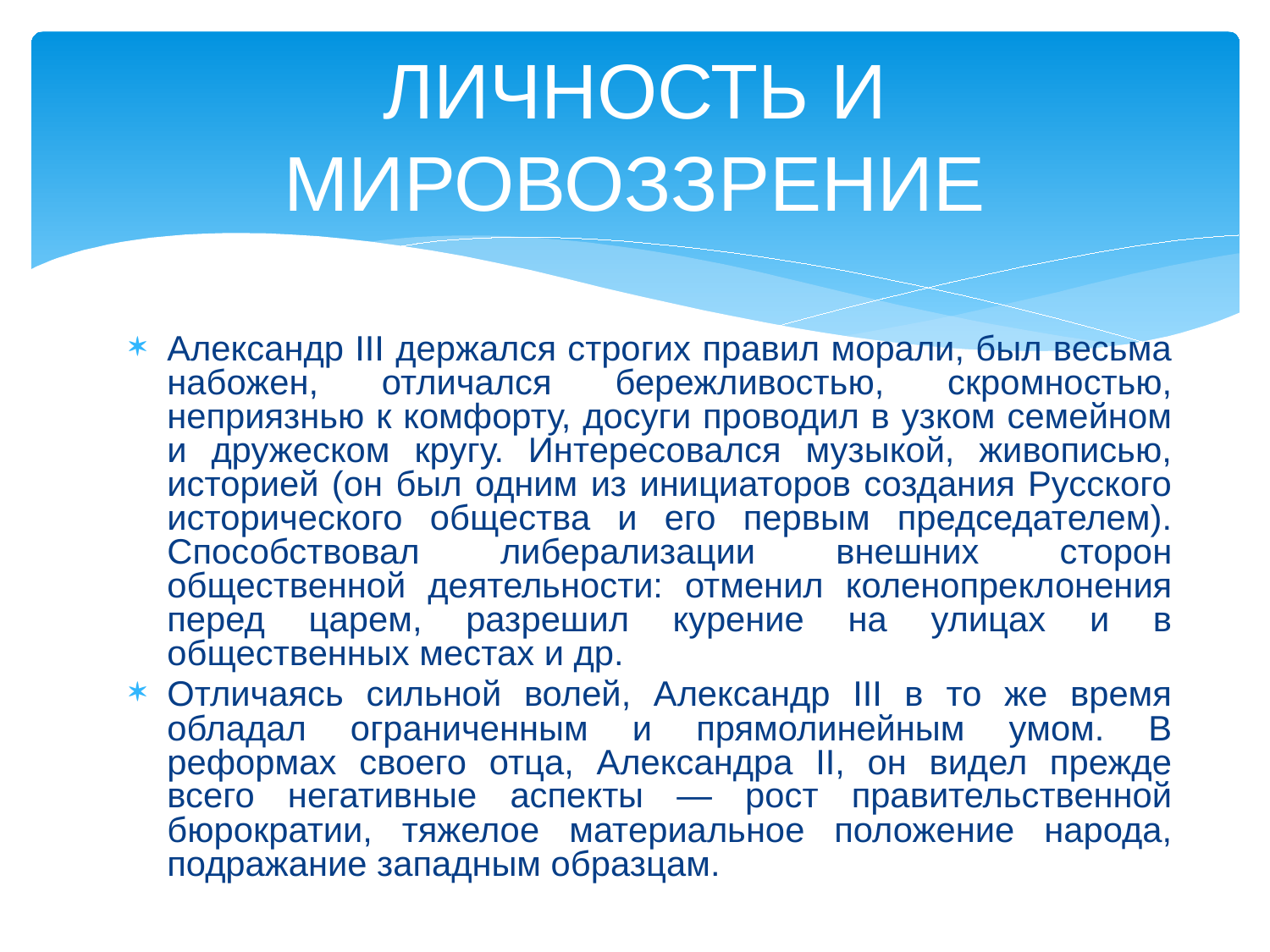

# ЛИЧНОСТЬ И МИРОВОЗЗРЕНИЕ
Александр III держался строгих правил морали, был весьма набожен, отличался бережливостью, скромностью, неприязнью к комфорту, досуги проводил в узком семейном и дружеском кругу. Интересовался музыкой, живописью, историей (он был одним из инициаторов создания Русского исторического общества и его первым председателем). Способствовал либерализации внешних сторон общественной деятельности: отменил коленопреклонения перед царем, разрешил курение на улицах и в общественных местах и др.
Отличаясь сильной волей, Александр III в то же время обладал ограниченным и прямолинейным умом. В реформах своего отца, Александра II, он видел прежде всего негативные аспекты — рост правительственной бюрократии, тяжелое материальное положение народа, подражание западным образцам.